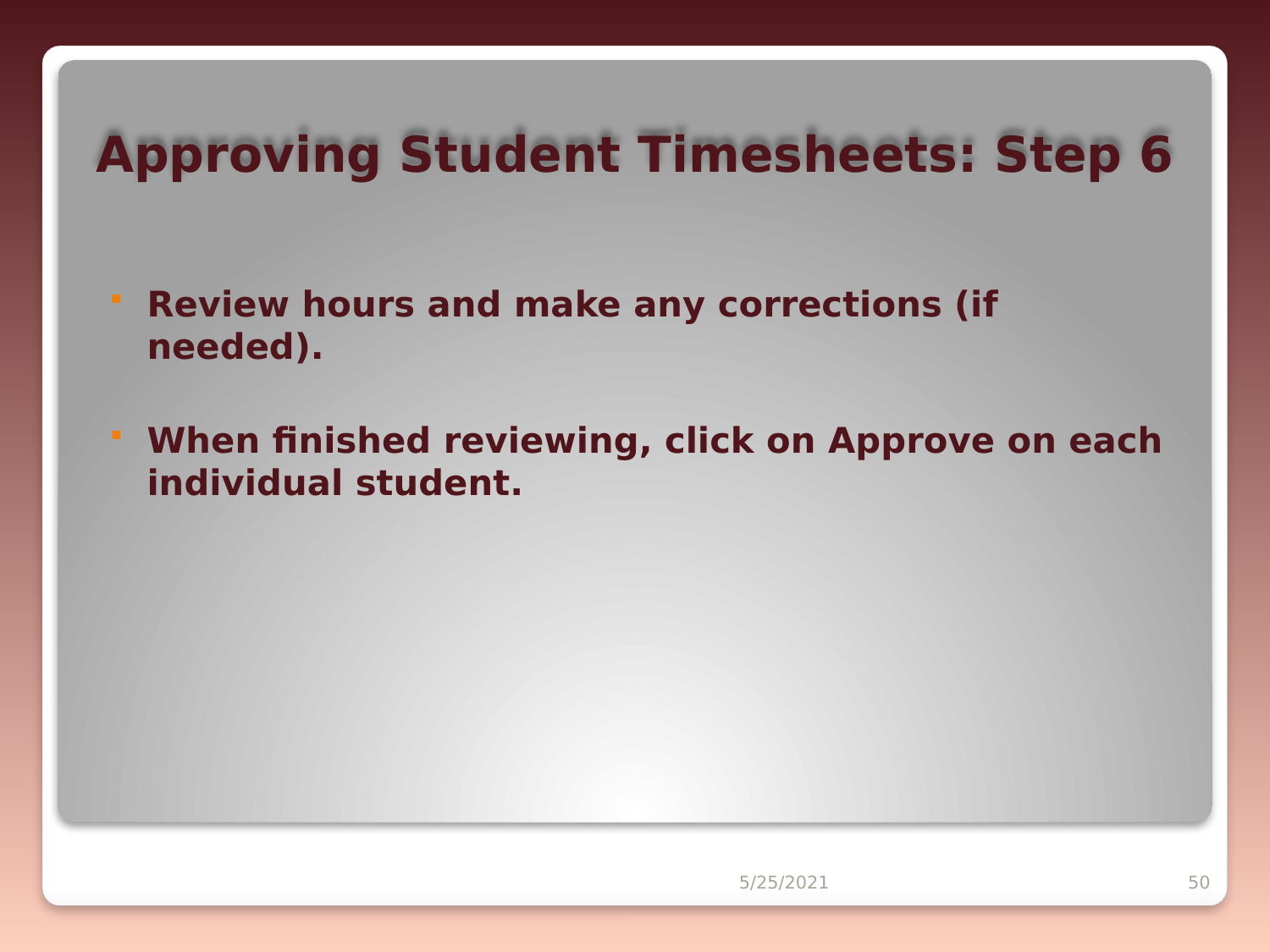

Approving Student Timesheets: Step 6

Review hours and make any corrections (if needed).

When finished reviewing, click on Approve on each individual student.

5/25/2021
50